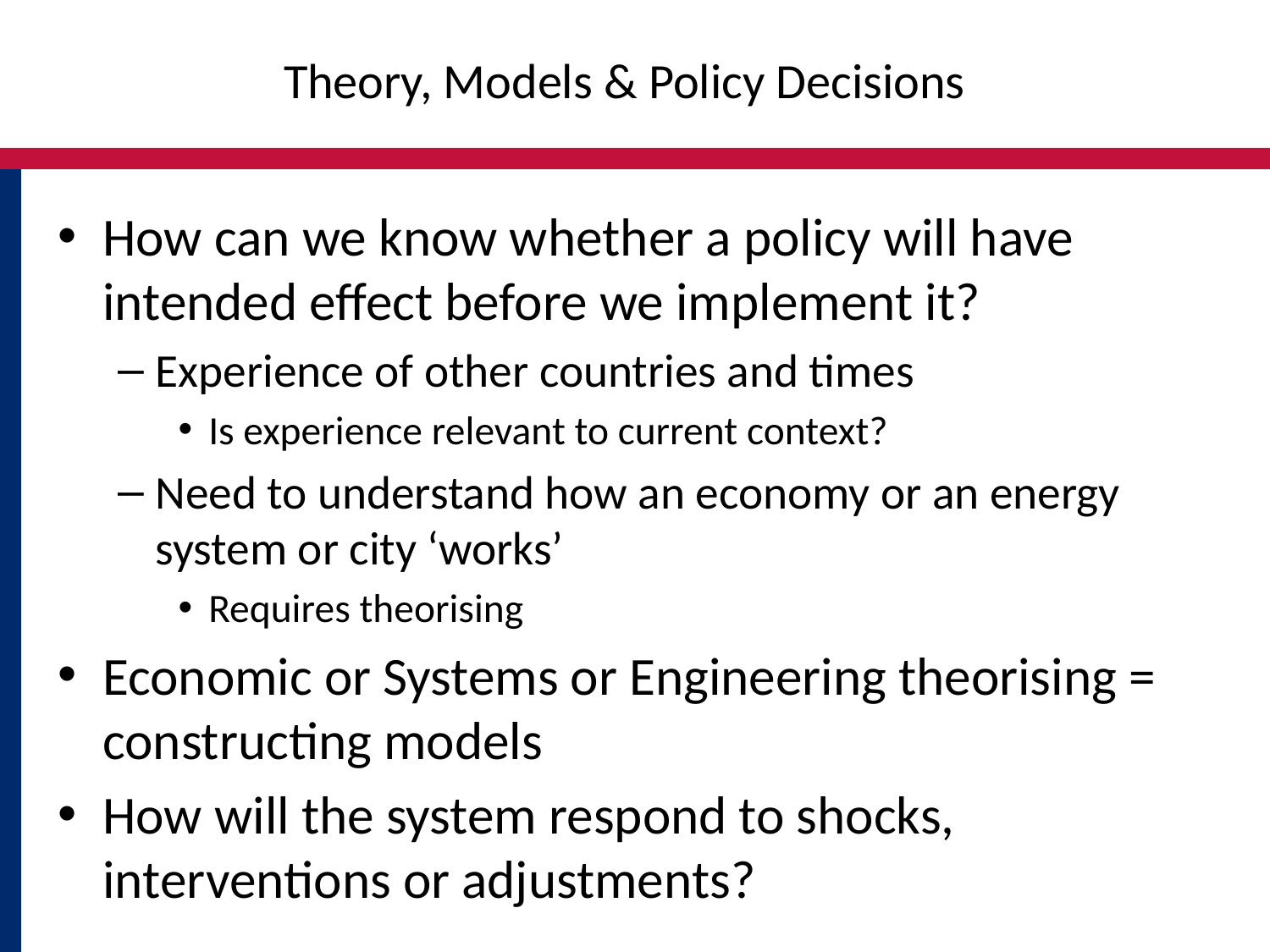

# Theory, Models & Policy Decisions
How can we know whether a policy will have intended effect before we implement it?
Experience of other countries and times
Is experience relevant to current context?
Need to understand how an economy or an energy system or city ‘works’
Requires theorising
Economic or Systems or Engineering theorising = constructing models
How will the system respond to shocks, interventions or adjustments?